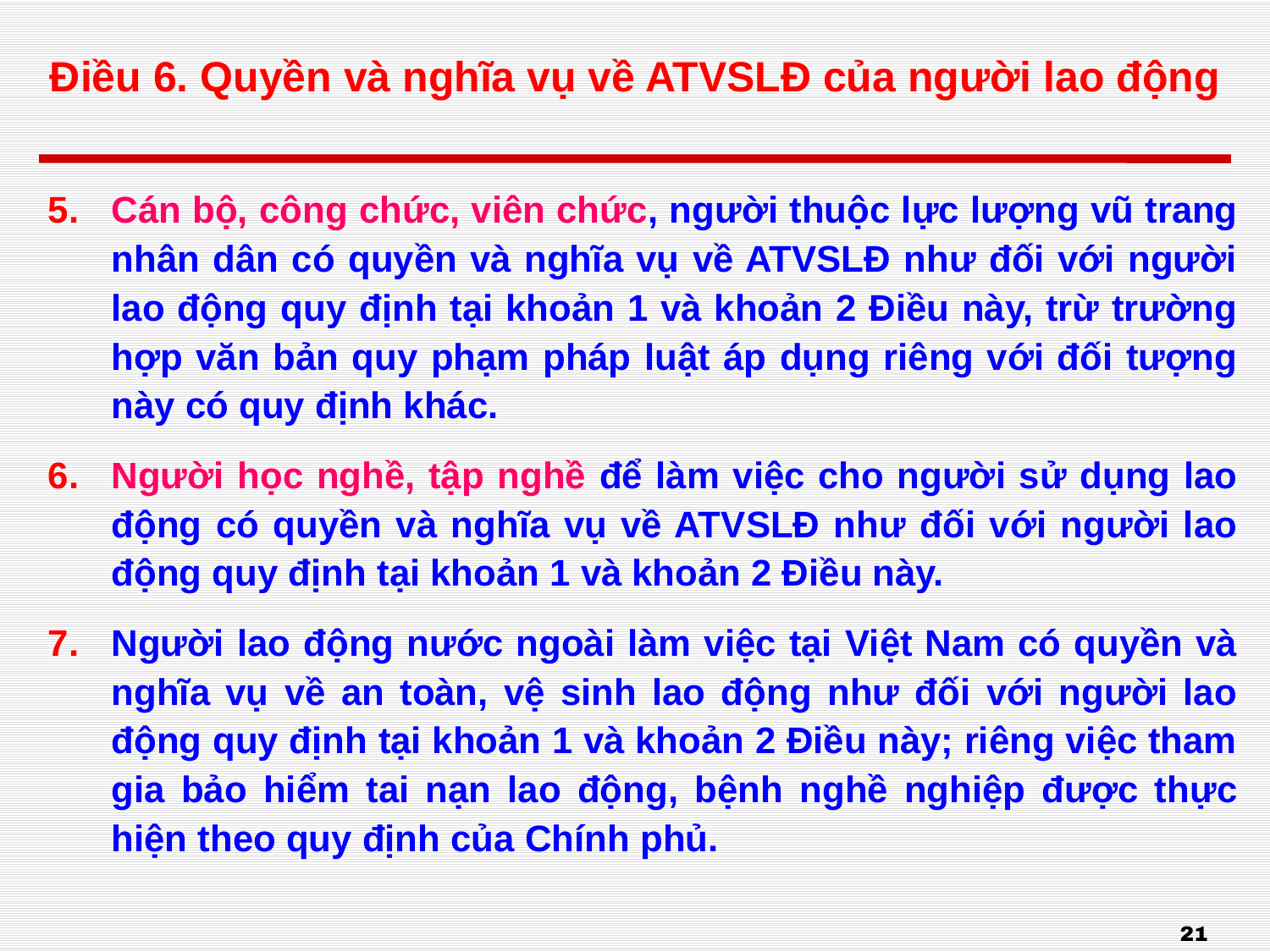

# Điều 6. Quyền và nghĩa vụ về ATVSLĐ của người lao động
Cán bộ, công chức, viên chức, người thuộc lực lượng vũ trang nhân dân có quyền và nghĩa vụ về ATVSLĐ như đối với người lao động quy định tại khoản 1 và khoản 2 Điều này, trừ trường hợp văn bản quy phạm pháp luật áp dụng riêng với đối tượng này có quy định khác.
Người học nghề, tập nghề để làm việc cho người sử dụng lao động có quyền và nghĩa vụ về ATVSLĐ như đối với người lao động quy định tại khoản 1 và khoản 2 Điều này.
Người lao động nước ngoài làm việc tại Việt Nam có quyền và nghĩa vụ về an toàn, vệ sinh lao động như đối với người lao động quy định tại khoản 1 và khoản 2 Điều này; riêng việc tham gia bảo hiểm tai nạn lao động, bệnh nghề nghiệp được thực hiện theo quy định của Chính phủ.